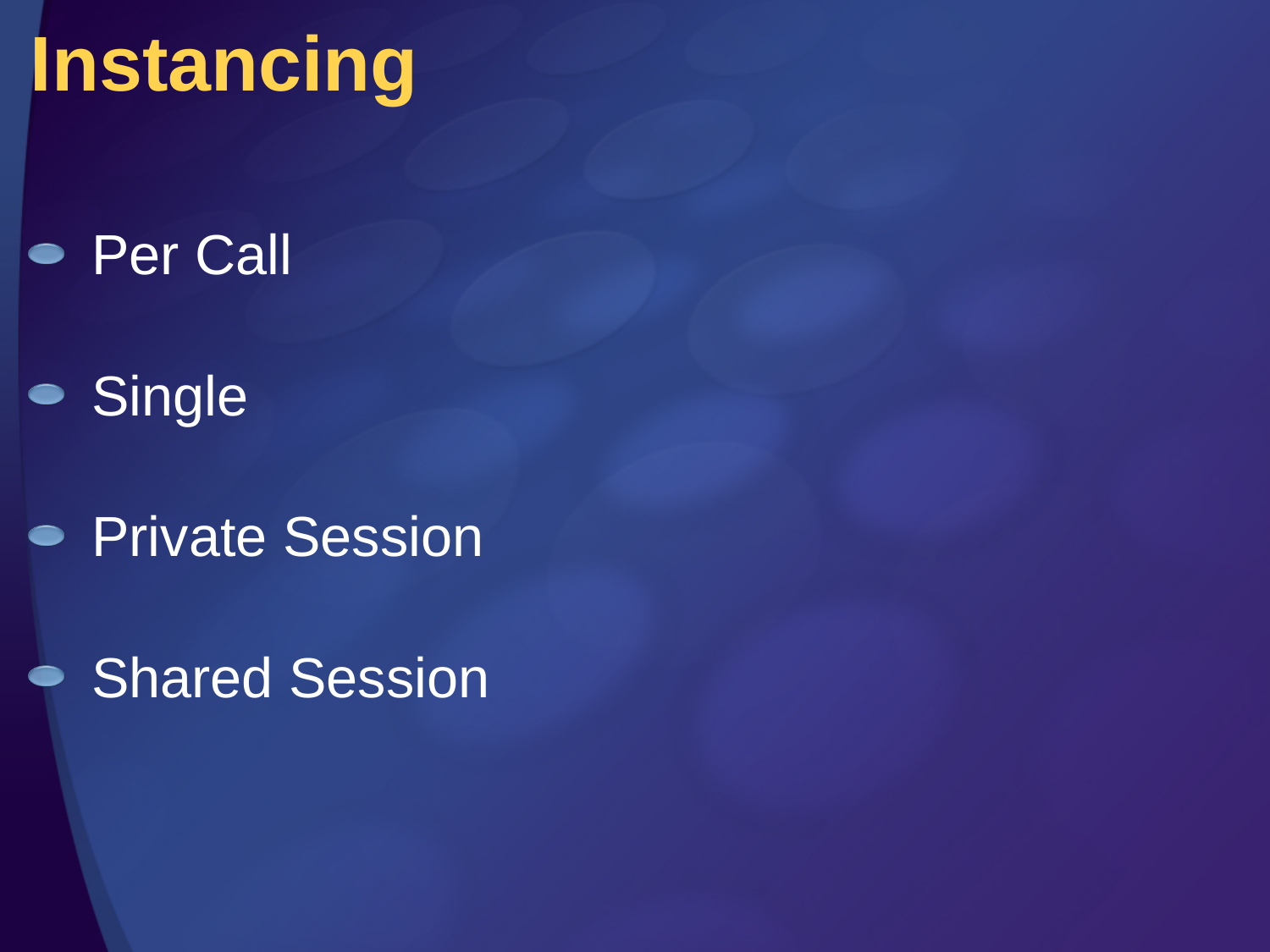

# Instancing
Per Call

Single

Private Session

Shared Session